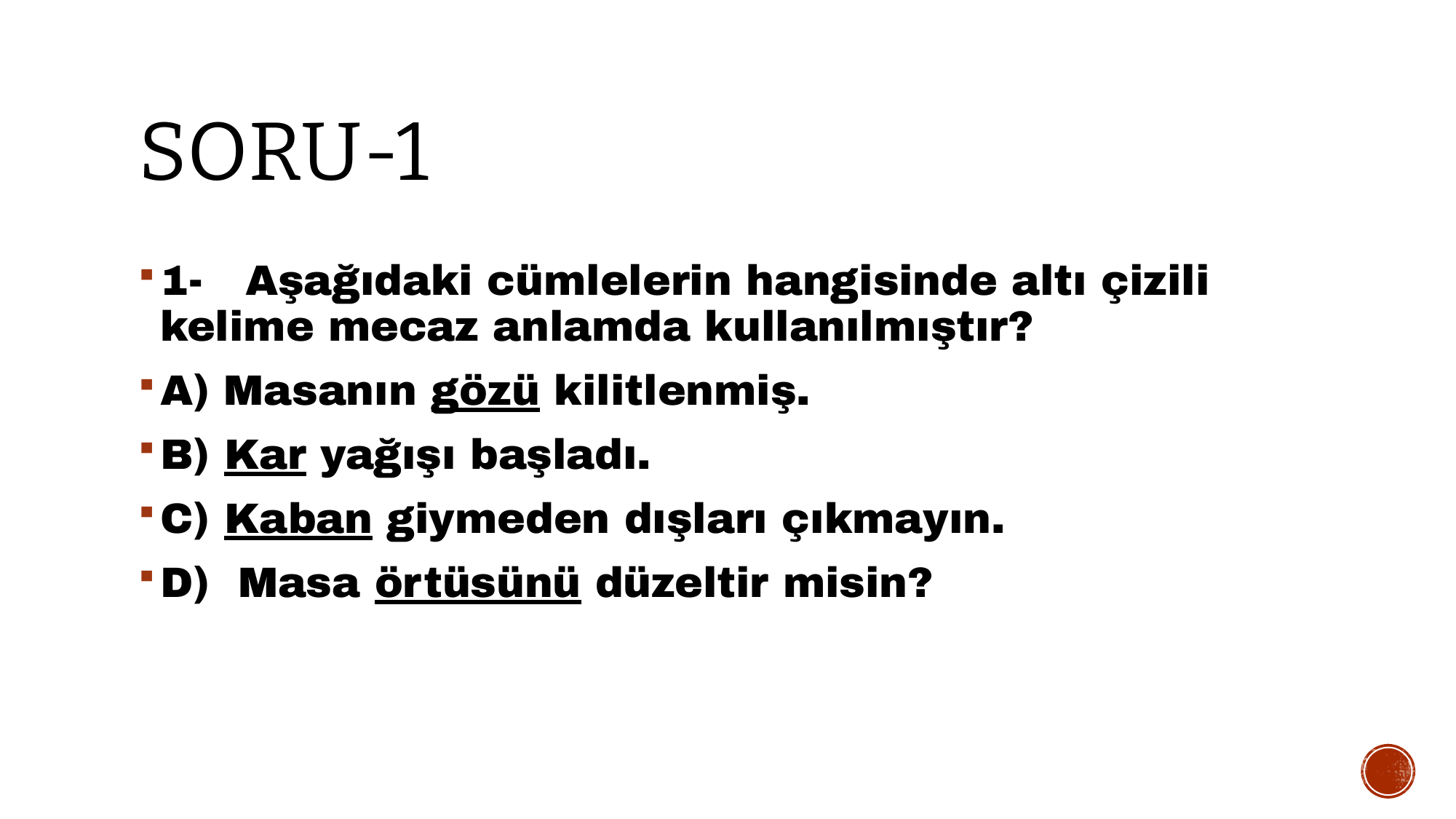

# Soru-1
1-   Aşağıdaki cümlelerin hangisinde altı çizili kelime mecaz anlamda kullanılmıştır?
A) Masanın gözü kilitlenmiş.
B) Kar yağışı başladı.
C) Kaban giymeden dışları çıkmayın.
D)  Masa örtüsünü düzeltir misin?